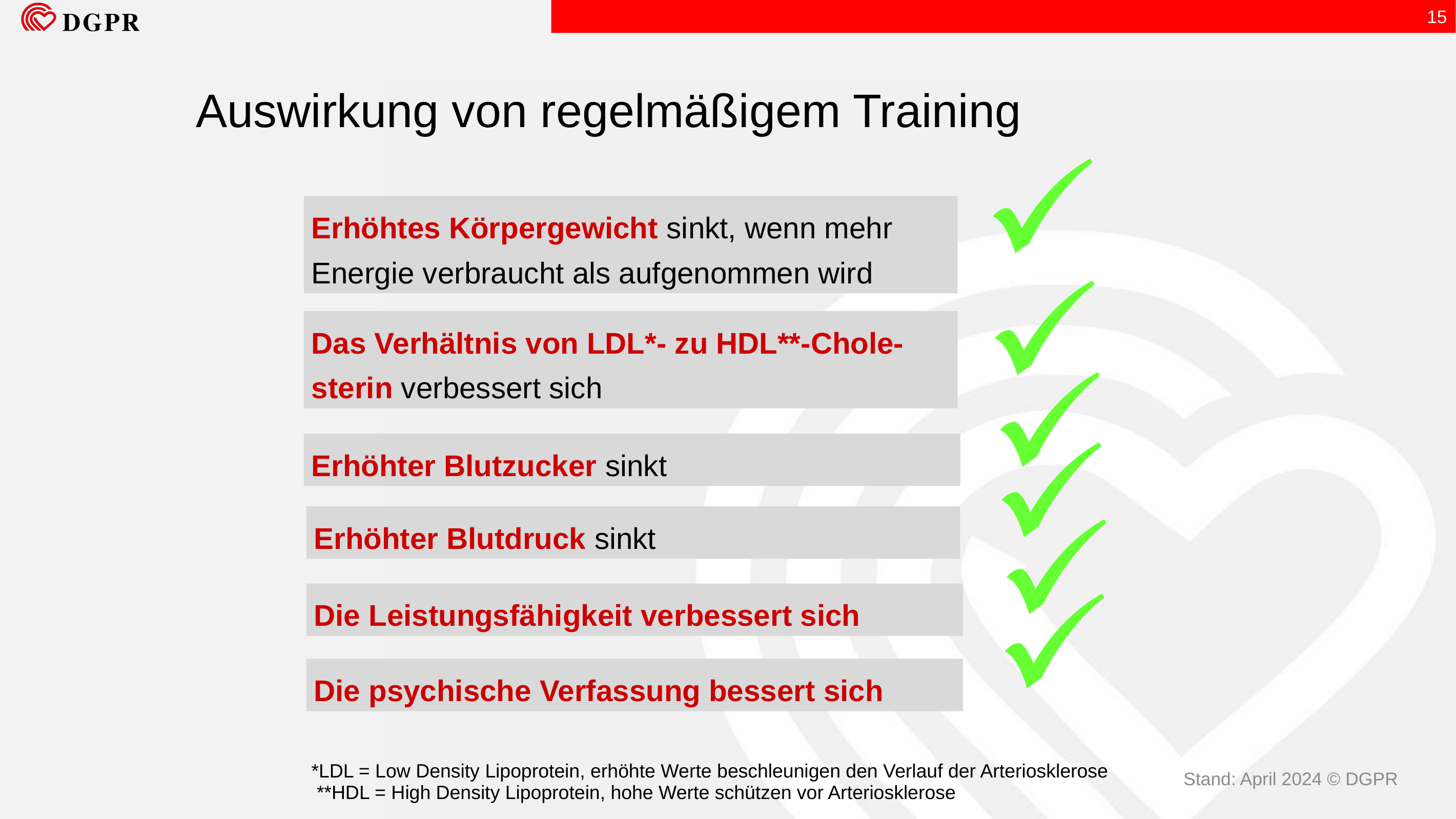

15
Auswirkung von regelmäßigem Training

Erhöhtes Körpergewicht sinkt, wenn mehr Energie verbraucht als aufgenommen wird

Das Verhältnis von LDL*- zu HDL**-Chole-sterin verbessert sich

Erhöhter Blutzucker sinkt

Erhöhter Blutdruck sinkt

Die Leistungsfähigkeit verbessert sich

Die psychische Verfassung bessert sich
Stand: April 2024 © DGPR
*LDL = Low Density Lipoprotein, erhöhte Werte beschleunigen den Verlauf der Arteriosklerose
 **HDL = High Density Lipoprotein, hohe Werte schützen vor Arteriosklerose